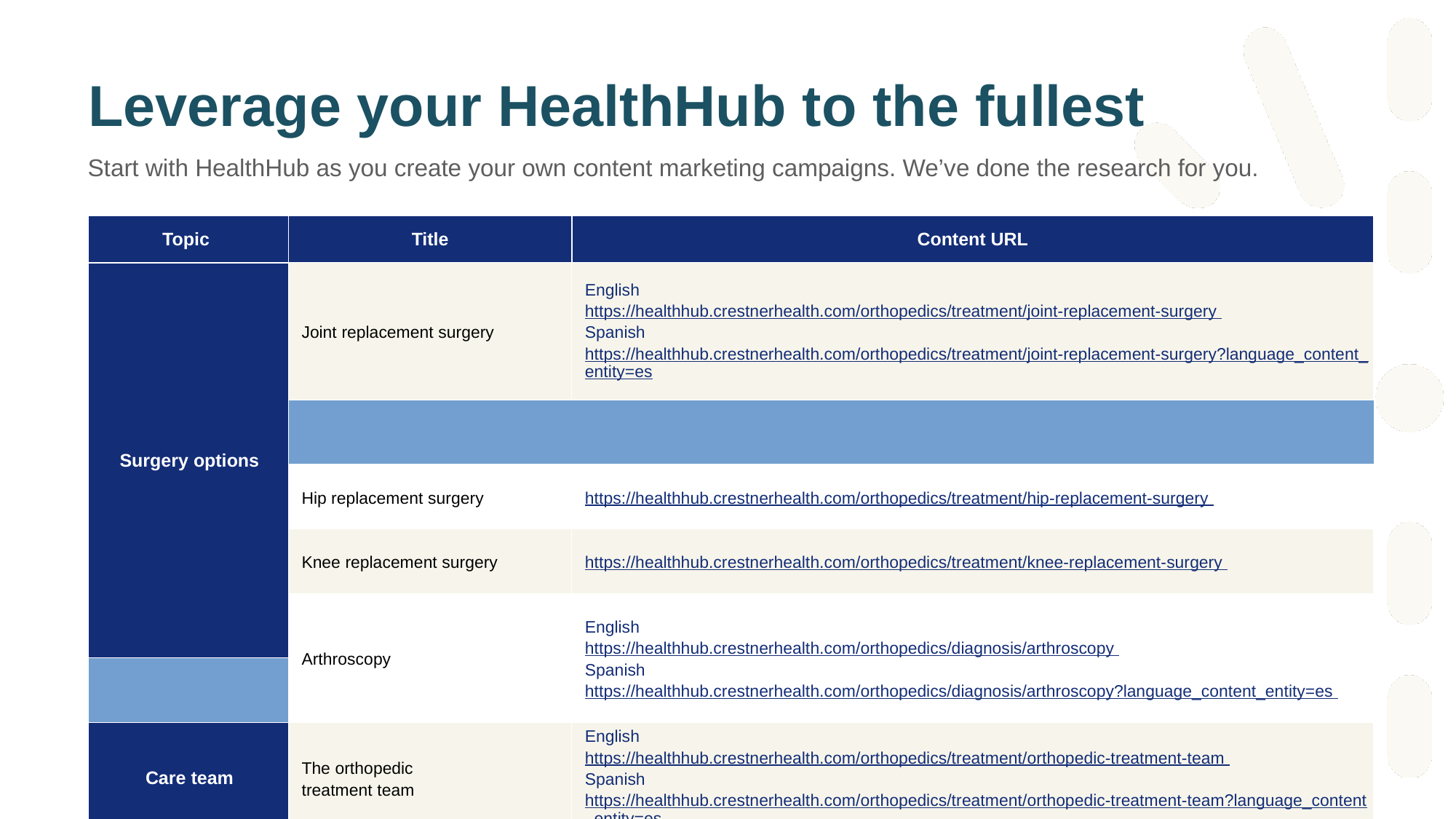

# Leverage your HealthHub to the fullest
Start with HealthHub as you create your own content marketing campaigns. We’ve done the research for you.
| Topic | Title | Content URL |
| --- | --- | --- |
| Surgery options | Joint replacement surgery | English https://healthhub.crestnerhealth.com/orthopedics/treatment/joint-replacement-surgery Spanish https://healthhub.crestnerhealth.com/orthopedics/treatment/joint-replacement-surgery?language\_content\_entity=es |
|  |  |  |
|  | Hip replacement surgery | https://healthhub.crestnerhealth.com/orthopedics/treatment/hip-replacement-surgery |
|  | Knee replacement surgery | https://healthhub.crestnerhealth.com/orthopedics/treatment/knee-replacement-surgery |
|  | Arthroscopy | English https://healthhub.crestnerhealth.com/orthopedics/diagnosis/arthroscopy Spanish https://healthhub.crestnerhealth.com/orthopedics/diagnosis/arthroscopy?language\_content\_entity=es |
|  |  |  |
| Care team | The orthopedic treatment team | English https://healthhub.crestnerhealth.com/orthopedics/treatment/orthopedic-treatment-team Spanish https://healthhub.crestnerhealth.com/orthopedics/treatment/orthopedic-treatment-team?language\_content\_entity=es |
|  |  |  |